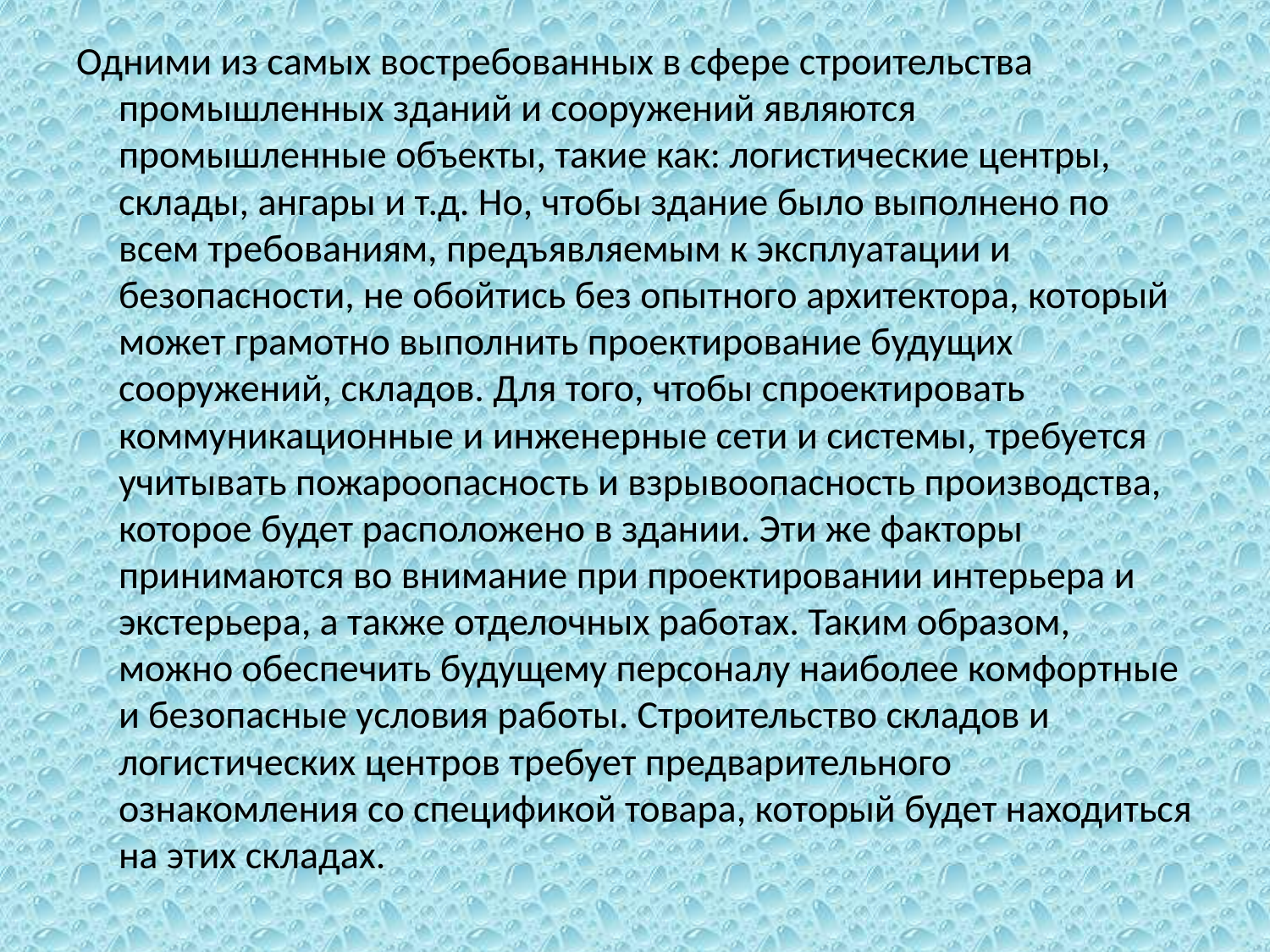

Одними из самых востребованных в сфере строительства промышленных зданий и сооружений являются промышленные объекты, такие как: логистические центры, склады, ангары и т.д. Но, чтобы здание было выполнено по всем требованиям, предъявляемым к эксплуатации и безопасности, не обойтись без опытного архитектора, который может грамотно выполнить проектирование будущих сооружений, складов. Для того, чтобы спроектировать коммуникационные и инженерные сети и системы, требуется учитывать пожароопасность и взрывоопасность производства, которое будет расположено в здании. Эти же факторы принимаются во внимание при проектировании интерьера и экстерьера, а также отделочных работах. Таким образом, можно обеспечить будущему персоналу наиболее комфортные и безопасные условия работы. Строительство складов и логистических центров требует предварительного ознакомления со спецификой товара, который будет находиться на этих складах.